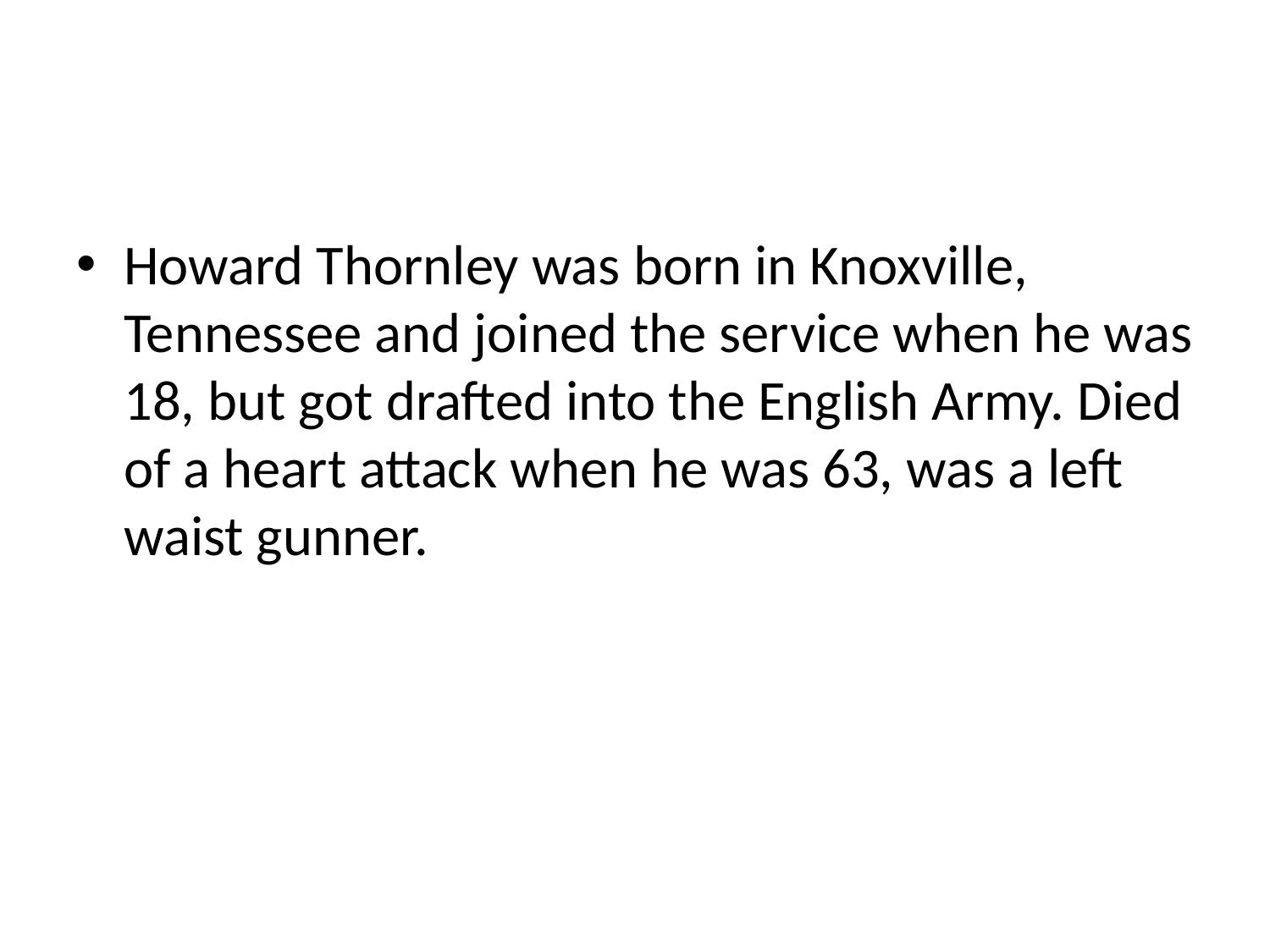

Howard Thornley was born in Knoxville, Tennessee and joined the service when he was 18, but got drafted into the English Army. Died of a heart attack when he was 63, was a left waist gunner.